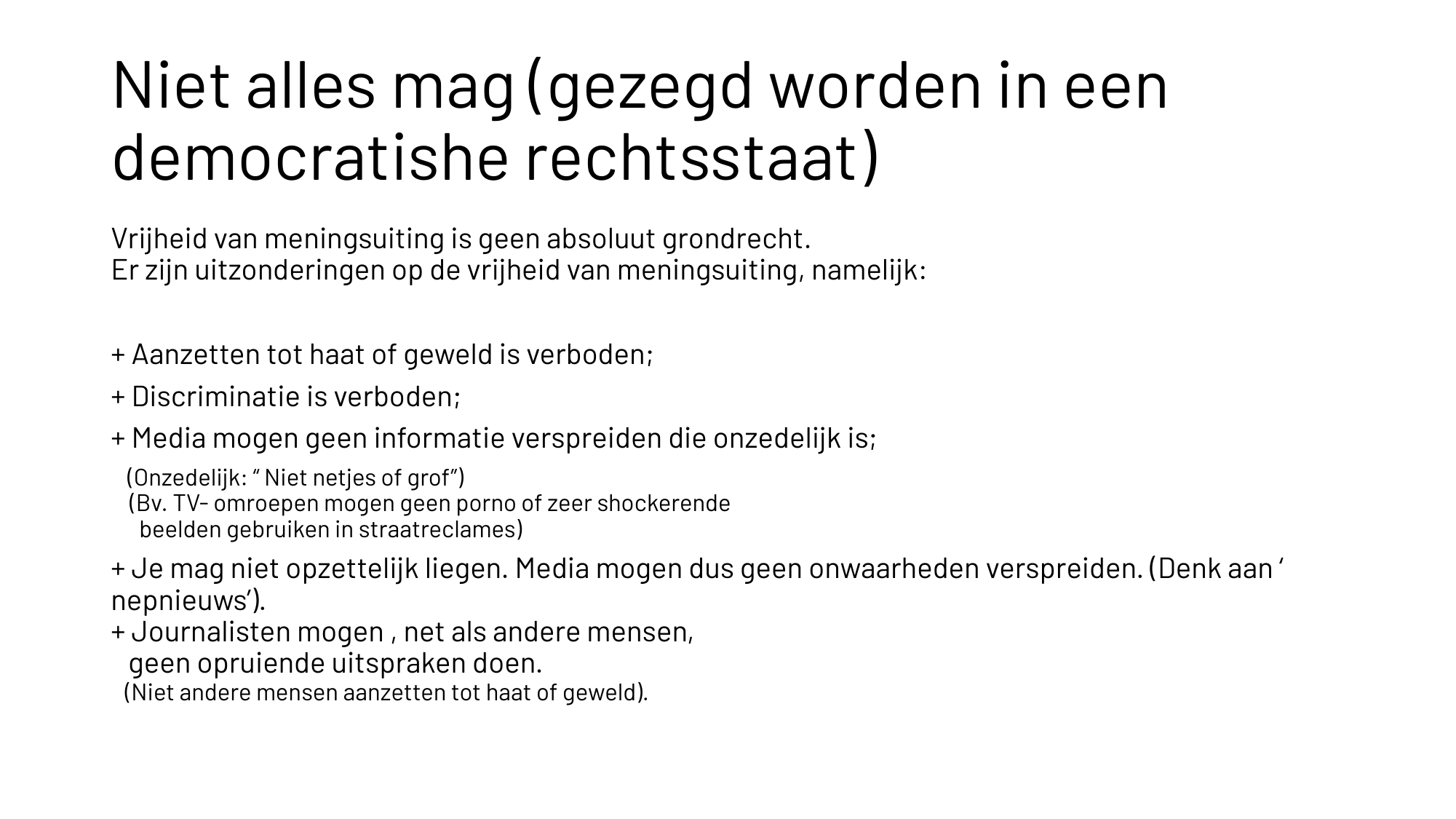

# Niet alles mag (gezegd worden in een democratishe rechtsstaat)
Vrijheid van meningsuiting is geen absoluut grondrecht.
Er zijn uitzonderingen op de vrijheid van meningsuiting, namelijk:

+ Aanzetten tot haat of geweld is verboden;
+ Discriminatie is verboden;
+ Media mogen geen informatie verspreiden die onzedelijk is;
    (Onzedelijk: “ Niet netjes of grof”)
    (Bv. TV- omroepen mogen geen porno of zeer shockerende
      beelden gebruiken in straatreclames)
+ Je mag niet opzettelijk liegen. Media mogen dus geen onwaarheden verspreiden. (Denk aan ‘ nepnieuws’).
+ Journalisten mogen , net als andere mensen,
   geen opruiende uitspraken doen.
   (Niet andere mensen aanzetten tot haat of geweld).